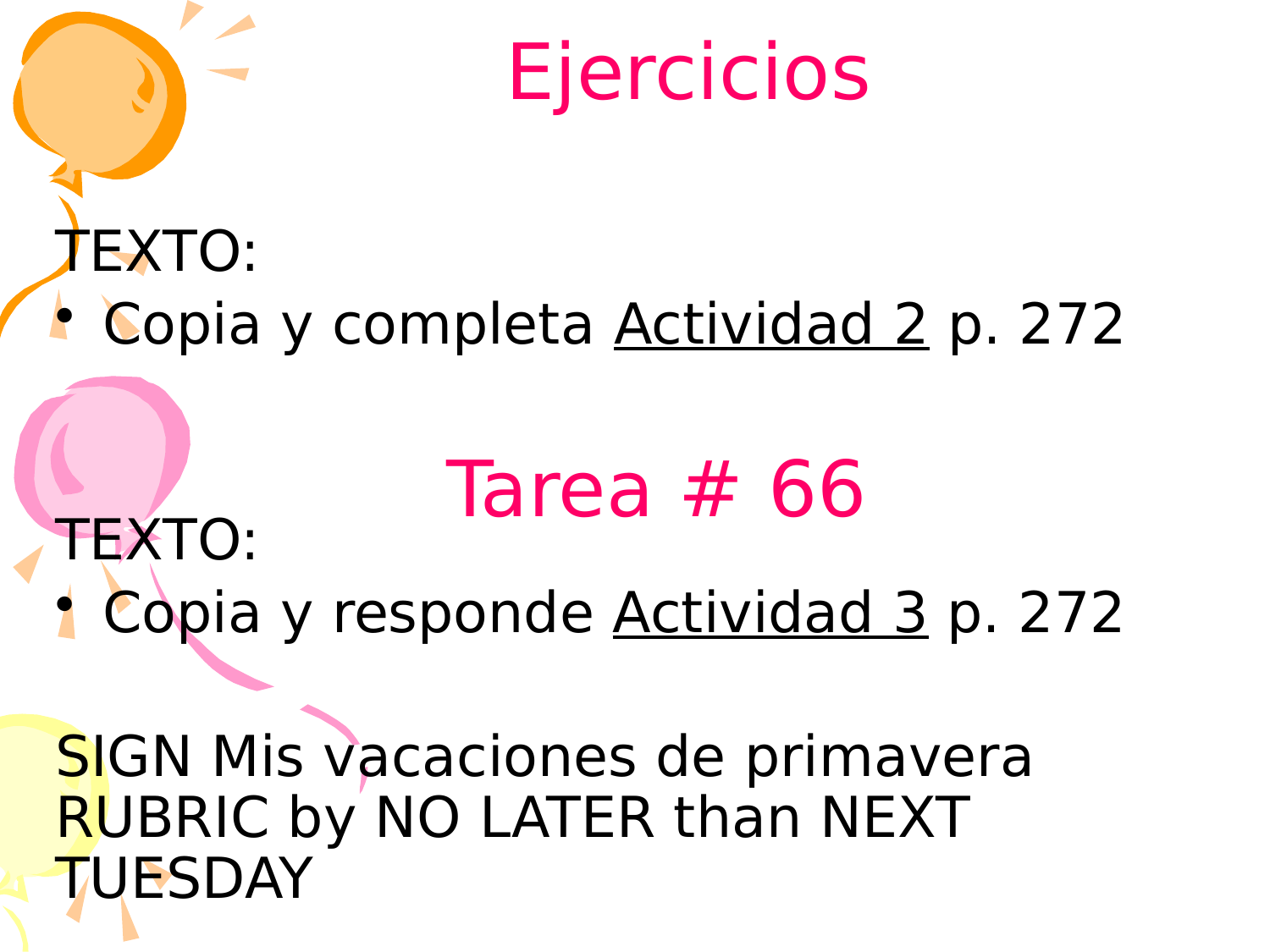

# Ejercicios

TEXTO:
Copia y completa Actividad 2 p. 272

TEXTO:
Copia y responde Actividad 3 p. 272

SIGN Mis vacaciones de primavera RUBRIC by NO LATER than NEXT TUESDAY

Tarea # 66